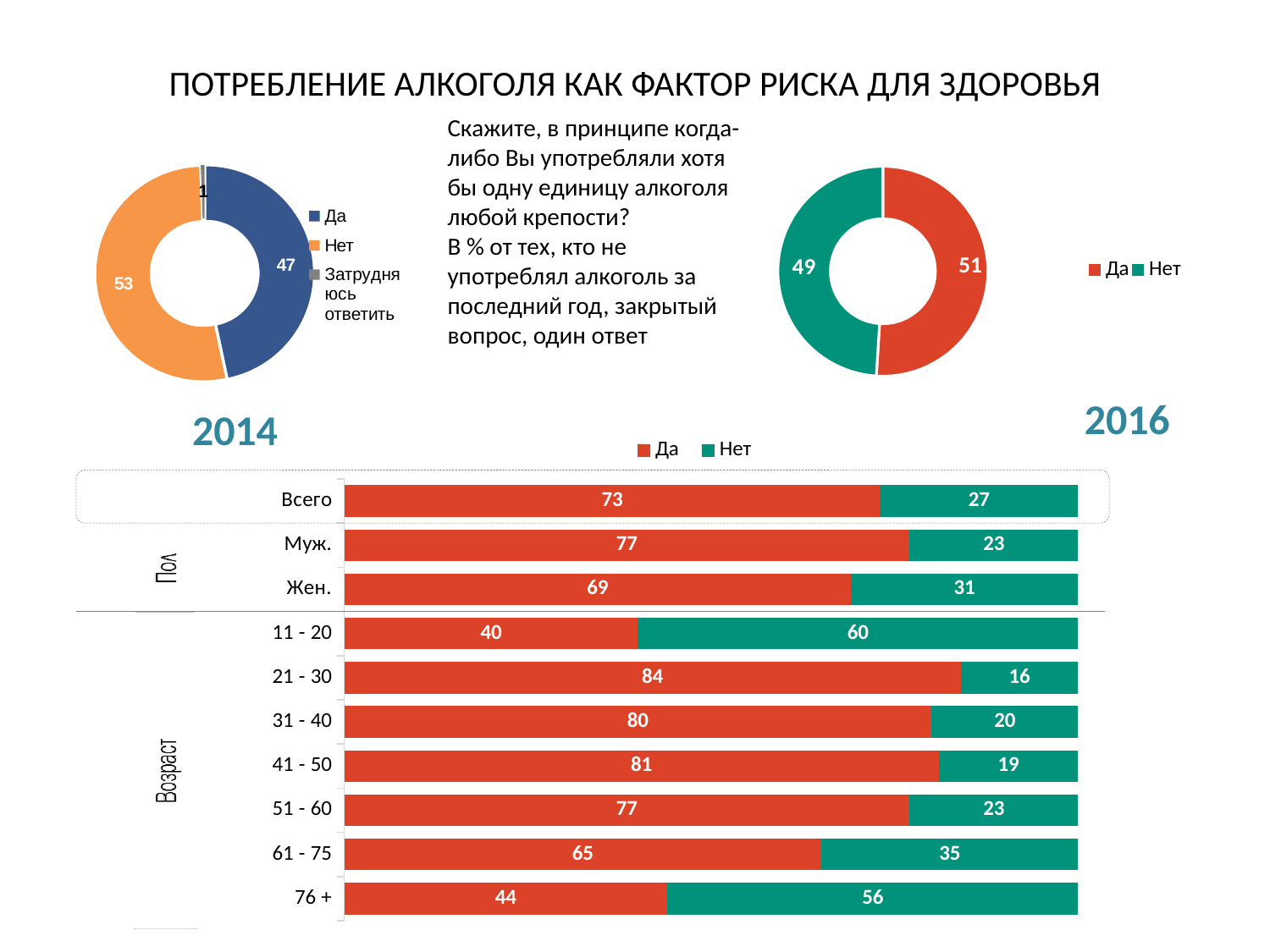

# ПОТРЕБЛЕНИЕ АЛКОГОЛЯ КАК ФАКТОР РИСКА ДЛЯ ЗДОРОВЬЯ
Скажите, в принципе когда-либо Вы употребляли хотя бы одну единицу алкоголя любой крепости?
В % от тех, кто не употреблял алкоголь за последний год, закрытый вопрос, один ответ

### Chart

| Category | Столбец1 |
|---|---|
| Да | 51.0 |
| Нет | 49.0 |

### Chart

| Category | Когда-либо |
|---|---|
| Да | 46.666666666666636 |
| Нет | 52.745098039215684 |
| Затрудняюсь ответить | 0.5882352941176469 |
2016
2014

### Chart

| Category | Да | Нет |
|---|---|---|
| Всего | 73.0 | 27.0 |
| Муж. | 77.0 | 23.0 |
| Жен. | 69.0 | 31.0 |
| 11 - 20 | 40.0 | 60.0 |
| 21 - 30 | 84.0 | 16.0 |
| 31 - 40 | 80.0 | 20.0 |
| 41 - 50 | 81.0 | 19.0 |
| 51 - 60 | 77.0 | 23.0 |
| 61 - 75 | 65.0 | 35.0 |
| 76 + | 44.0 | 56.0 |